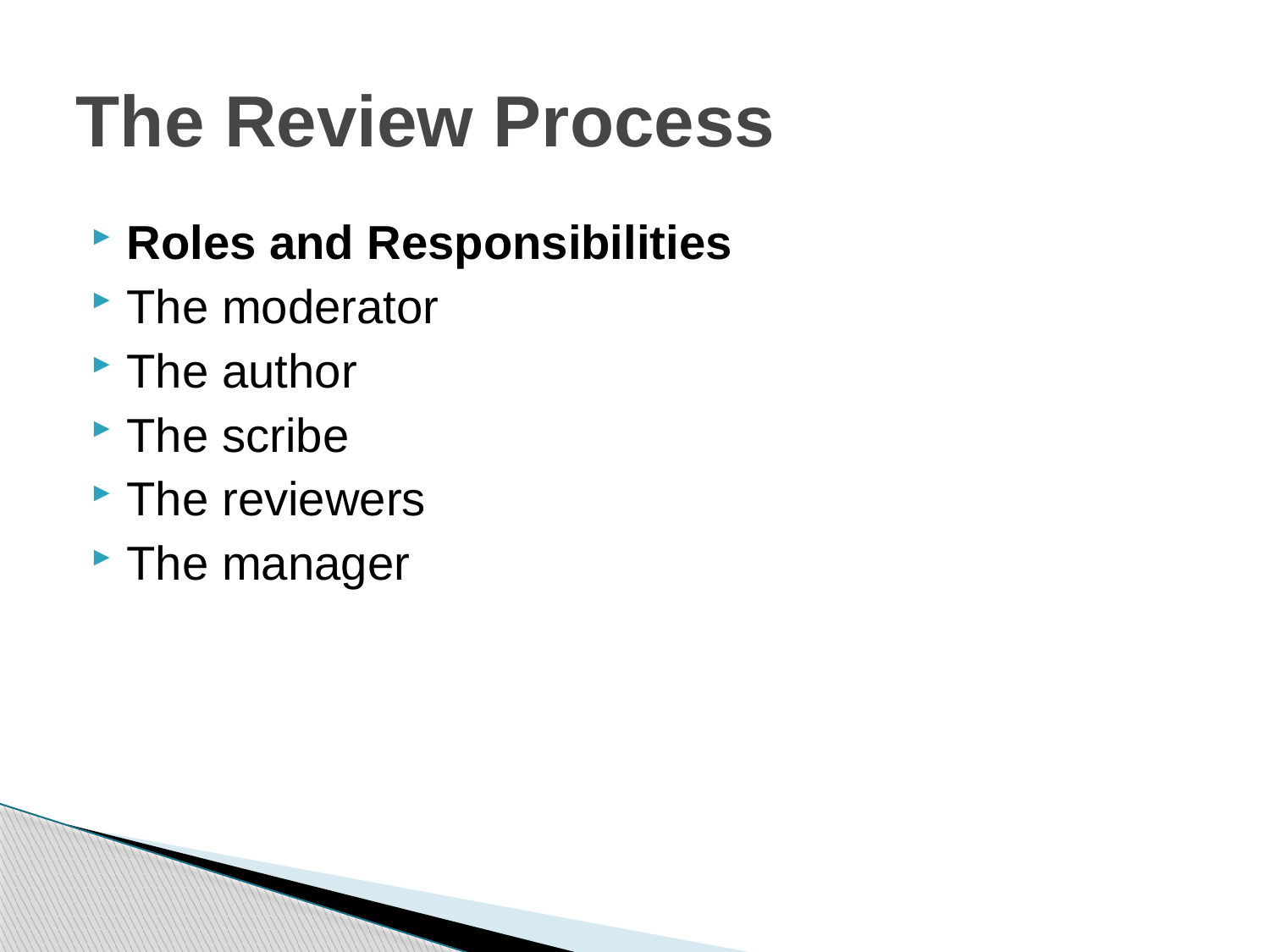

# The Review Process
Roles and Responsibilities
The moderator
The author
The scribe
The reviewers
The manager